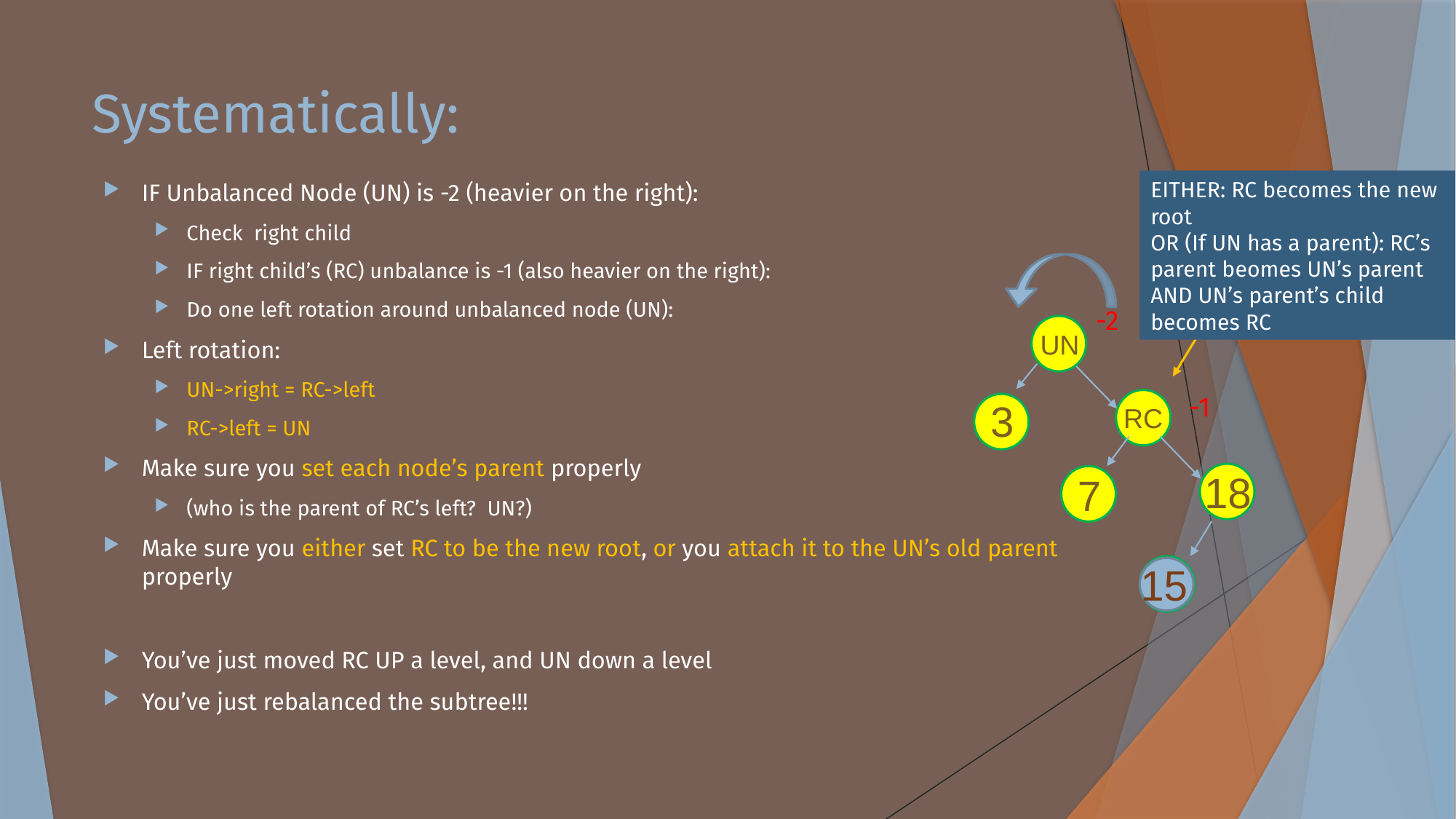

# Systematically:
EITHER: RC becomes the new root
OR (If UN has a parent): RC’s parent beomes UN’s parent
AND UN’s parent’s child becomes RC
IF Unbalanced Node (UN) is -2 (heavier on the right):
Check  right child
IF right child’s (RC) unbalance is -1 (also heavier on the right):
Do one left rotation around unbalanced node (UN):
Left rotation:
UN->right = RC->left
RC->left = UN
Make sure you set each node’s parent properly
(who is the parent of RC’s left?  UN?)
Make sure you either set RC to be the new root, or you attach it to the UN’s old parent properly

You’ve just moved RC UP a level, and UN down a level
You’ve just rebalanced the subtree!!!

-2

UN
-1
3

RC
18
7

15